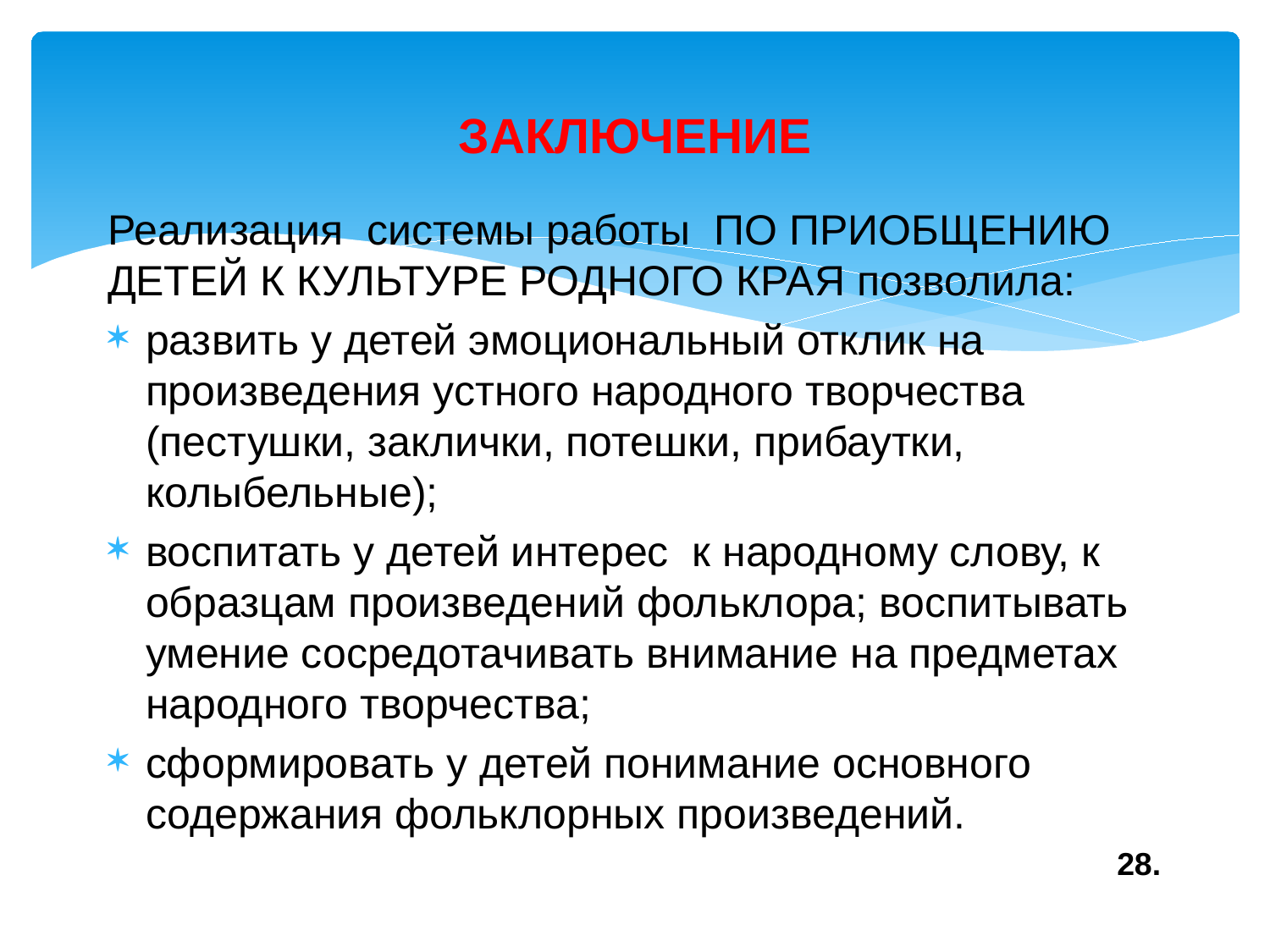

# ЗАКЛЮЧЕНИЕ
Реализация  системы работы  ПО ПРИОБЩЕНИЮ ДЕТЕЙ К КУЛЬТУРЕ РОДНОГО КРАЯ позволила:
развить у детей эмоциональный отклик на произведения устного народного творче­ства (пестушки, заклички, потешки, прибаутки, колыбельные);
воспитать у детей интерес  к народному слову, к образцам произведений фольклора; воспитывать умение сосредотачивать внимание на предметах народного творчества;
сформировать у детей понимание основного содержания фольклорных произведений.
28.